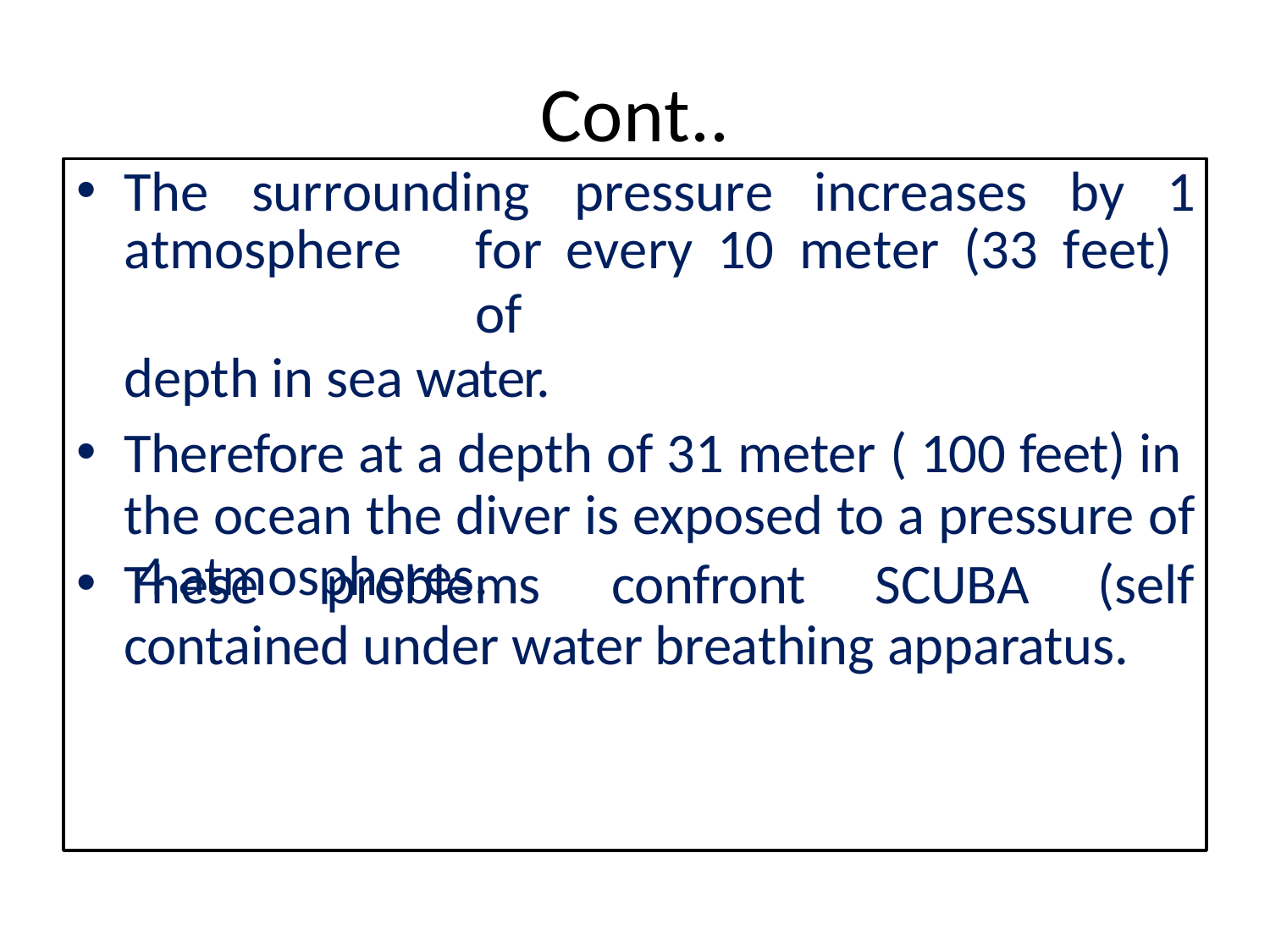

# Cont..
The
surrounding	pressure	increases	by	1

atmosphere	for	every	10	meter	(33	feet)	of
depth in sea water.
Therefore at a depth of 31 meter ( 100 feet) in  the ocean the diver is exposed to a pressure of  4 atmospheres.
These
problems	confront	SCUBA	(self
contained under water breathing apparatus.